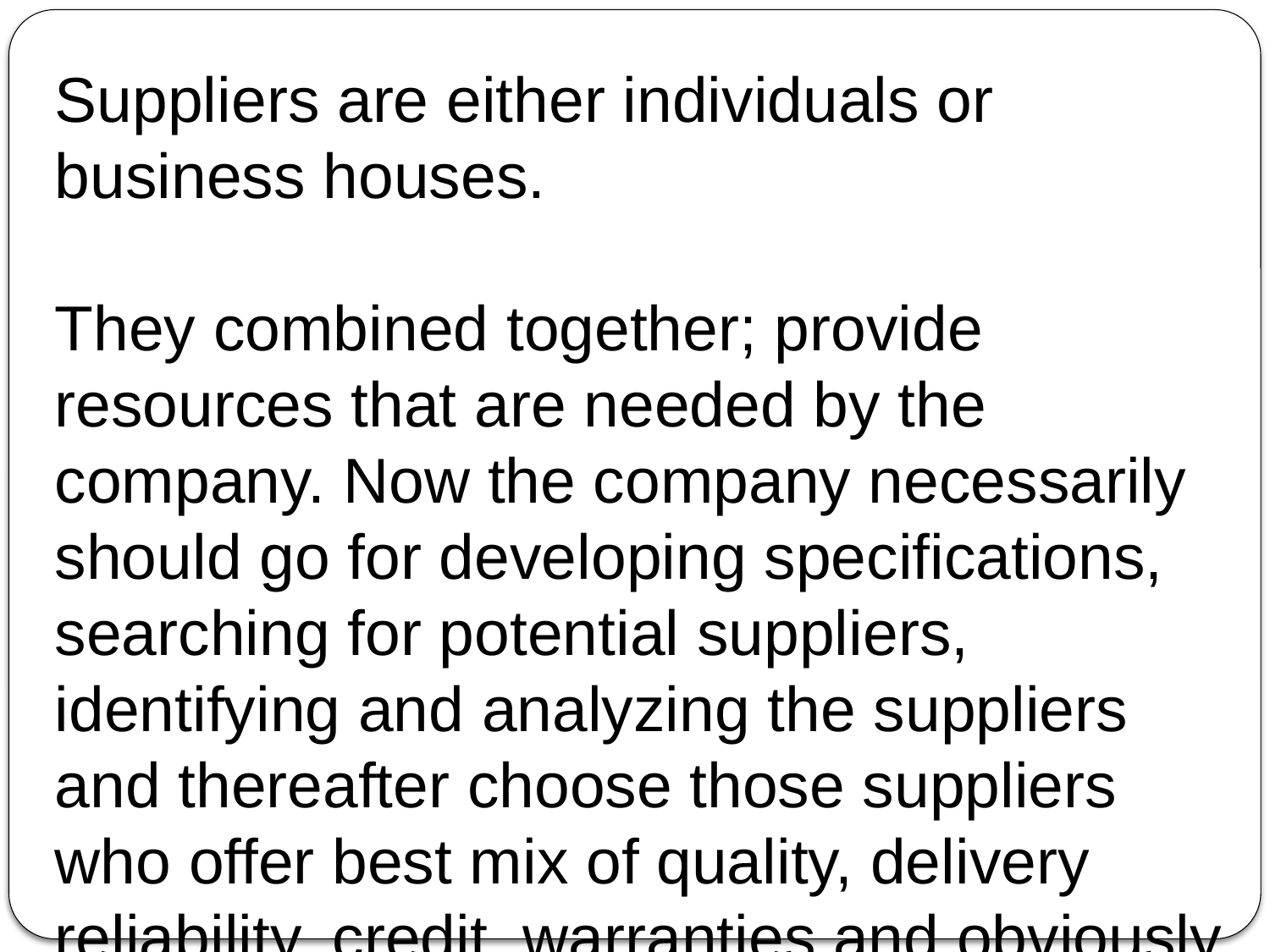

Suppliers are either individuals or business houses.

They combined together; provide resources that are needed by the company. Now the company necessarily should go for developing specifications, searching for potential suppliers, identifying and analyzing the suppliers and thereafter choose those suppliers who offer best mix of quality, delivery reliability, credit, warranties and obviously low cost.